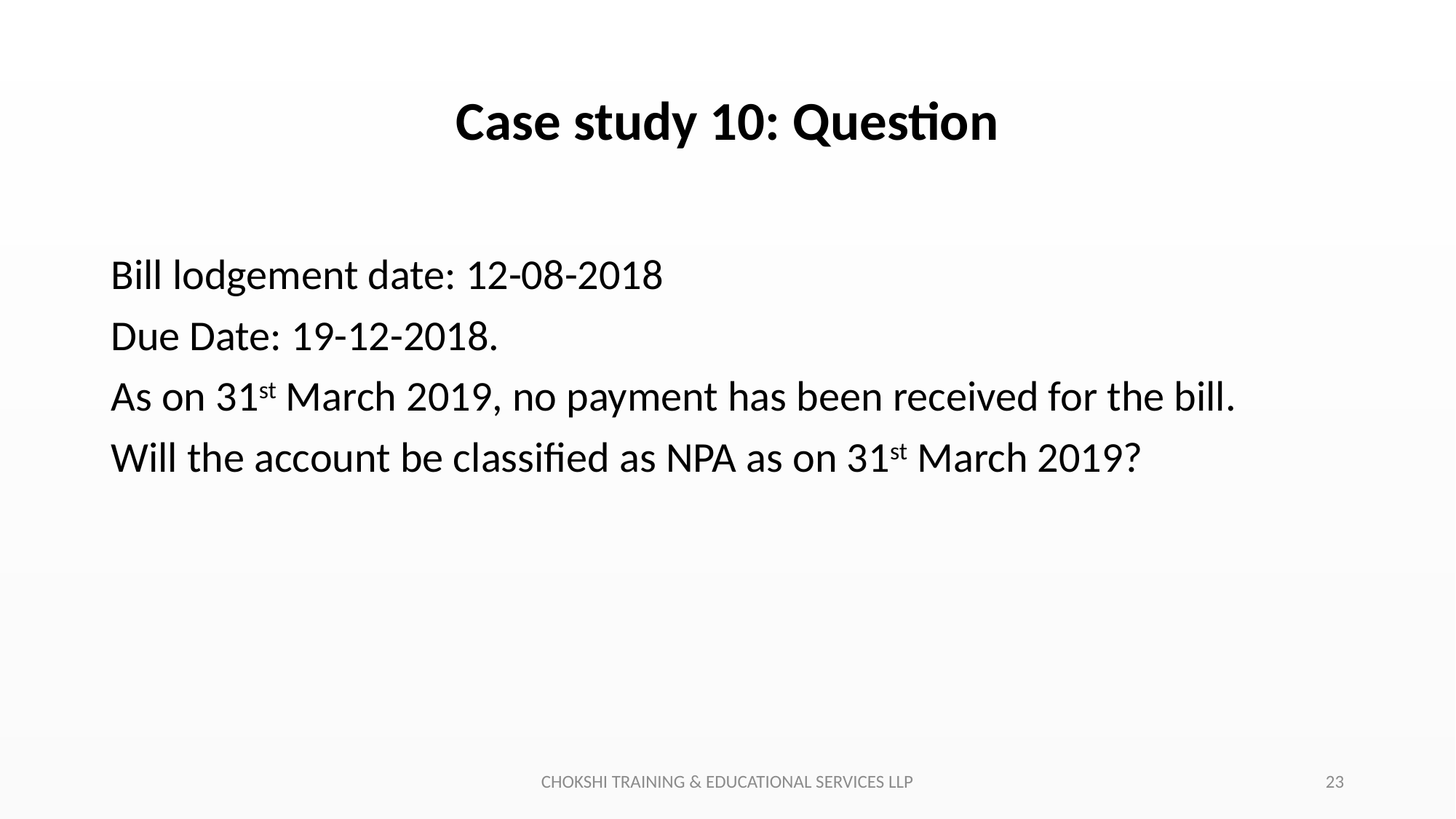

# Case study 10: Question
Bill lodgement date: 12-08-2018
Due Date: 19-12-2018.
As on 31st March 2019, no payment has been received for the bill.
Will the account be classified as NPA as on 31st March 2019?

CHOKSHI TRAINING & EDUCATIONAL SERVICES LLP
23